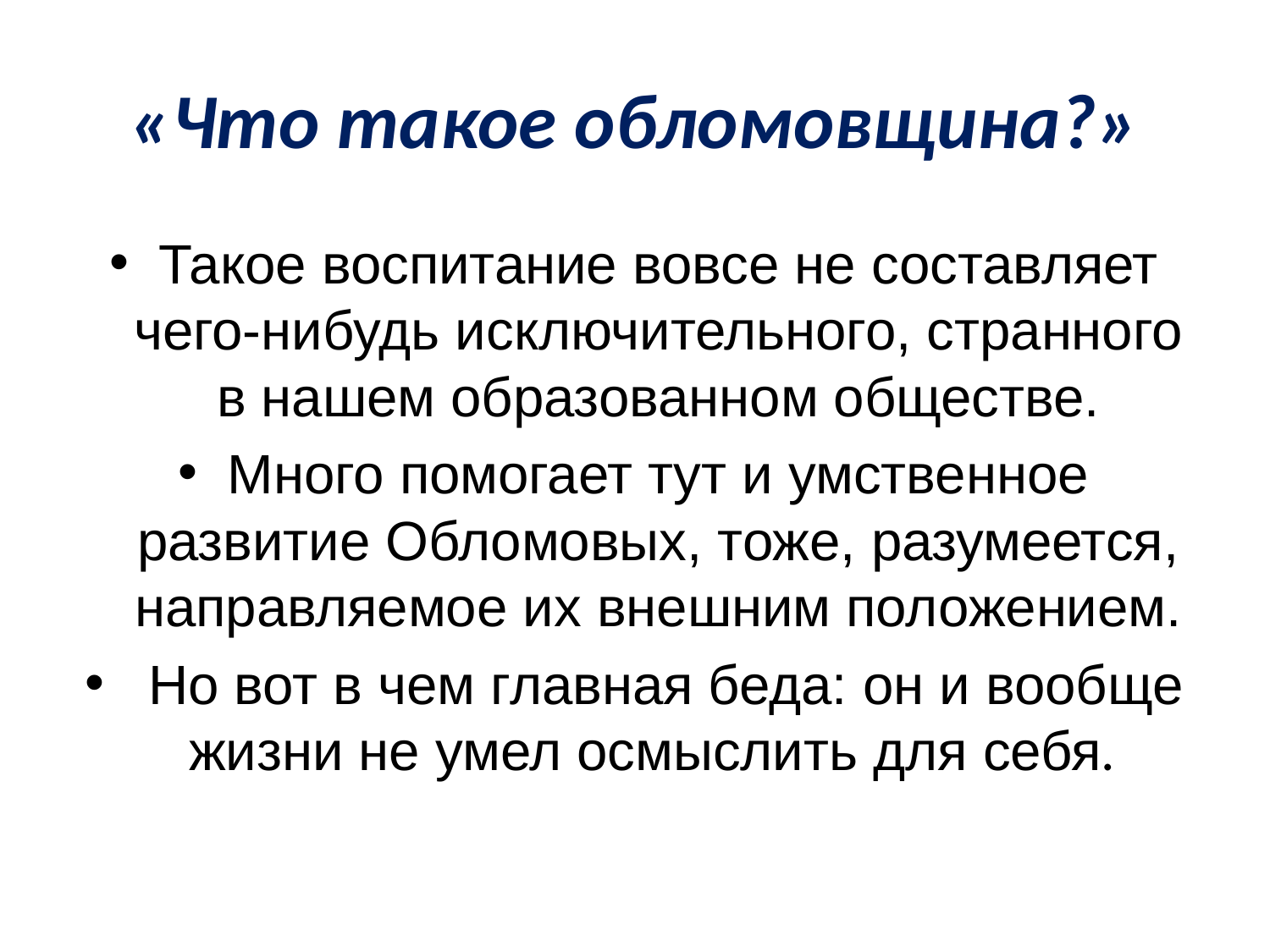

# «Что такое обломовщина?»
Такое воспитание вовсе не составляет чего-нибудь исключительного, странного в нашем образованном обществе.
Много помогает тут и умственное развитие Обломовых, тоже, разумеется, направляемое их внешним положением.
 Но вот в чем главная беда: он и вообще жизни не умел осмыслить для себя.